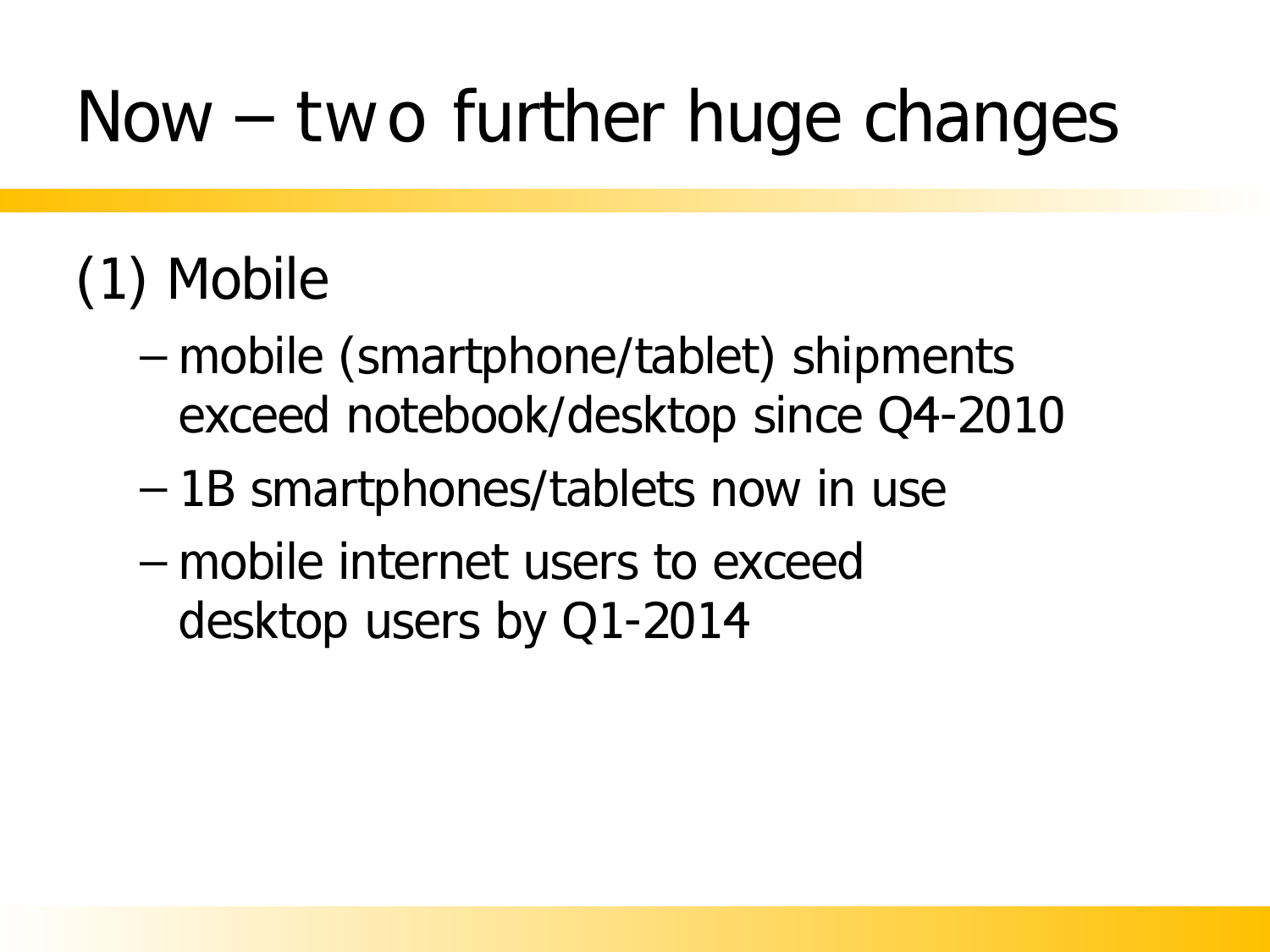

# Now – two further huge changes
(1) Mobile
mobile (smartphone/tablet) shipments
exceed notebook/desktop since Q4-2010
1B smartphones/tablets now in use
mobile internet users to exceed
desktop users by Q1-2014